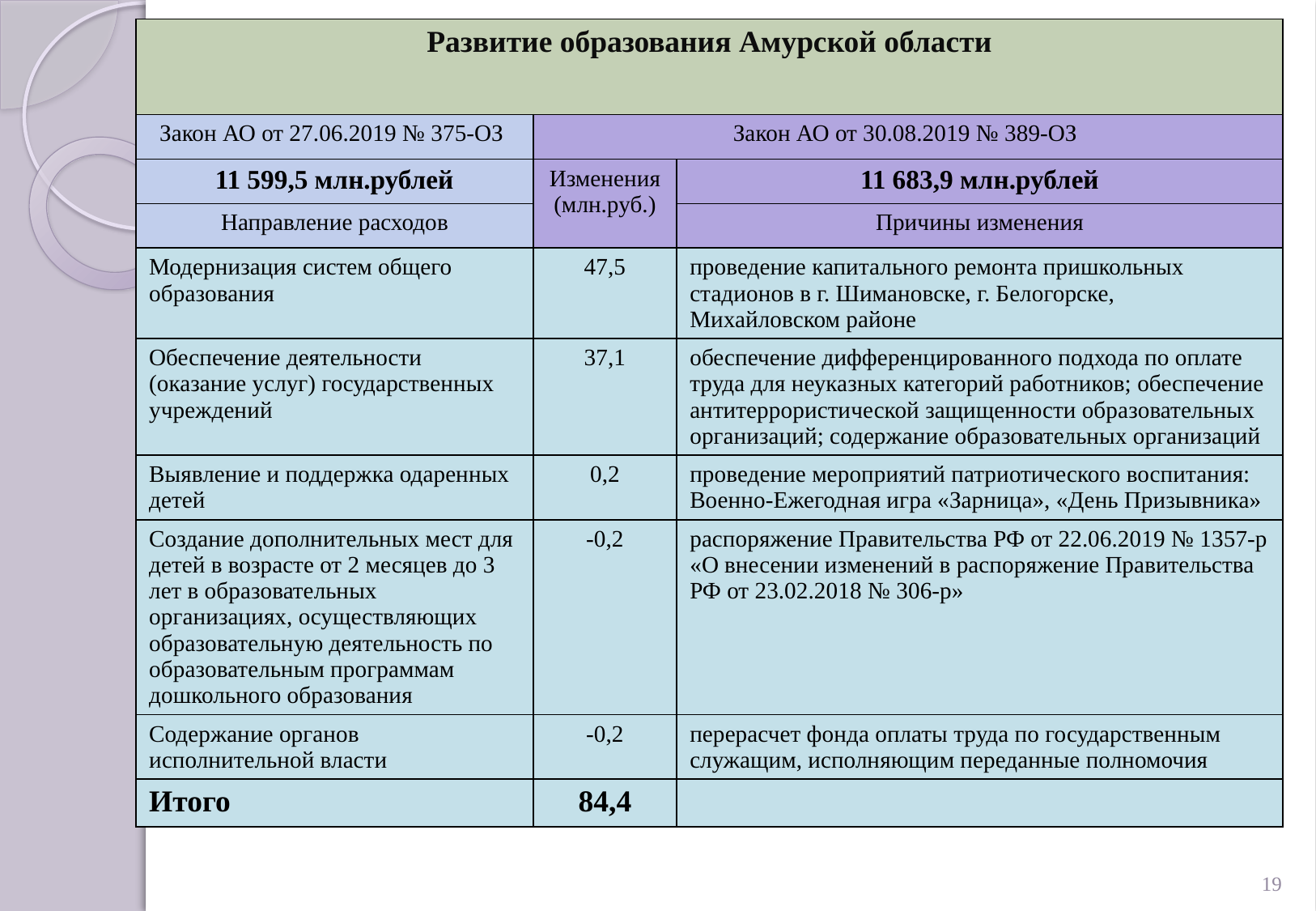

| Развитие образования Амурской области |  |  |
| --- | --- | --- |
| Закон АО от 27.06.2019 № 375-ОЗ | Закон АО от 30.08.2019 № 389-ОЗ |  |
| 11 599,5 млн.рублей | Изменения (млн.руб.) | 11 683,9 млн.рублей |
| Направление расходов |  | Причины изменения |
| Модернизация систем общего образования | 47,5 | проведение капитального ремонта пришкольных стадионов в г. Шимановске, г. Белогорске, Михайловском районе |
| Обеспечение деятельности (оказание услуг) государственных учреждений | 37,1 | обеспечение дифференцированного подхода по оплате труда для неуказных категорий работников; обеспечение антитеррористической защищенности образовательных организаций; содержание образовательных организаций |
| Выявление и поддержка одаренных детей | 0,2 | проведение мероприятий патриотического воспитания: Военно-Ежегодная игра «Зарница», «День Призывника» |
| Создание дополнительных мест для детей в возрасте от 2 месяцев до 3 лет в образовательных организациях, осуществляющих образовательную деятельность по образовательным программам дошкольного образования | -0,2 | распоряжение Правительства РФ от 22.06.2019 № 1357-р «О внесении изменений в распоряжение Правительства РФ от 23.02.2018 № 306-р» |
| Содержание органов исполнительной власти | -0,2 | перерасчет фонда оплаты труда по государственным служащим, исполняющим переданные полномочия |
| Итого | 84,4 |  |
19